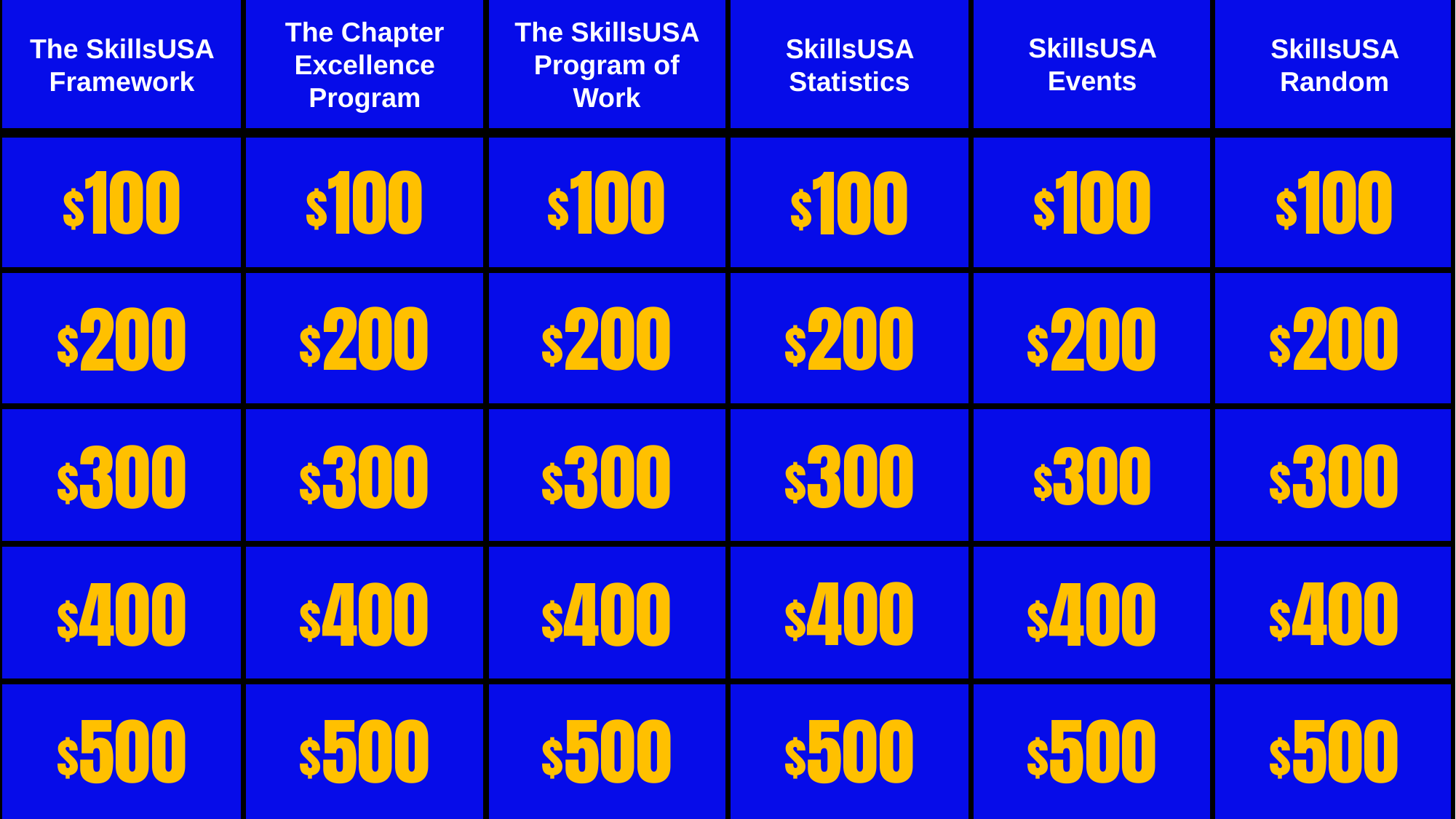

The Chapter Excellence Program
The SkillsUSA Program of Work
SkillsUSA Events
SkillsUSA Random
SkillsUSA Statistics
The SkillsUSA Framework
$100
$100
$100
$100
$100
$100
$200
$200
$200
$200
$200
$200
$300
$300
$300
$300
$300
$300
$400
$400
$400
$400
$400
$400
$500
$500
$500
$500
$500
$500